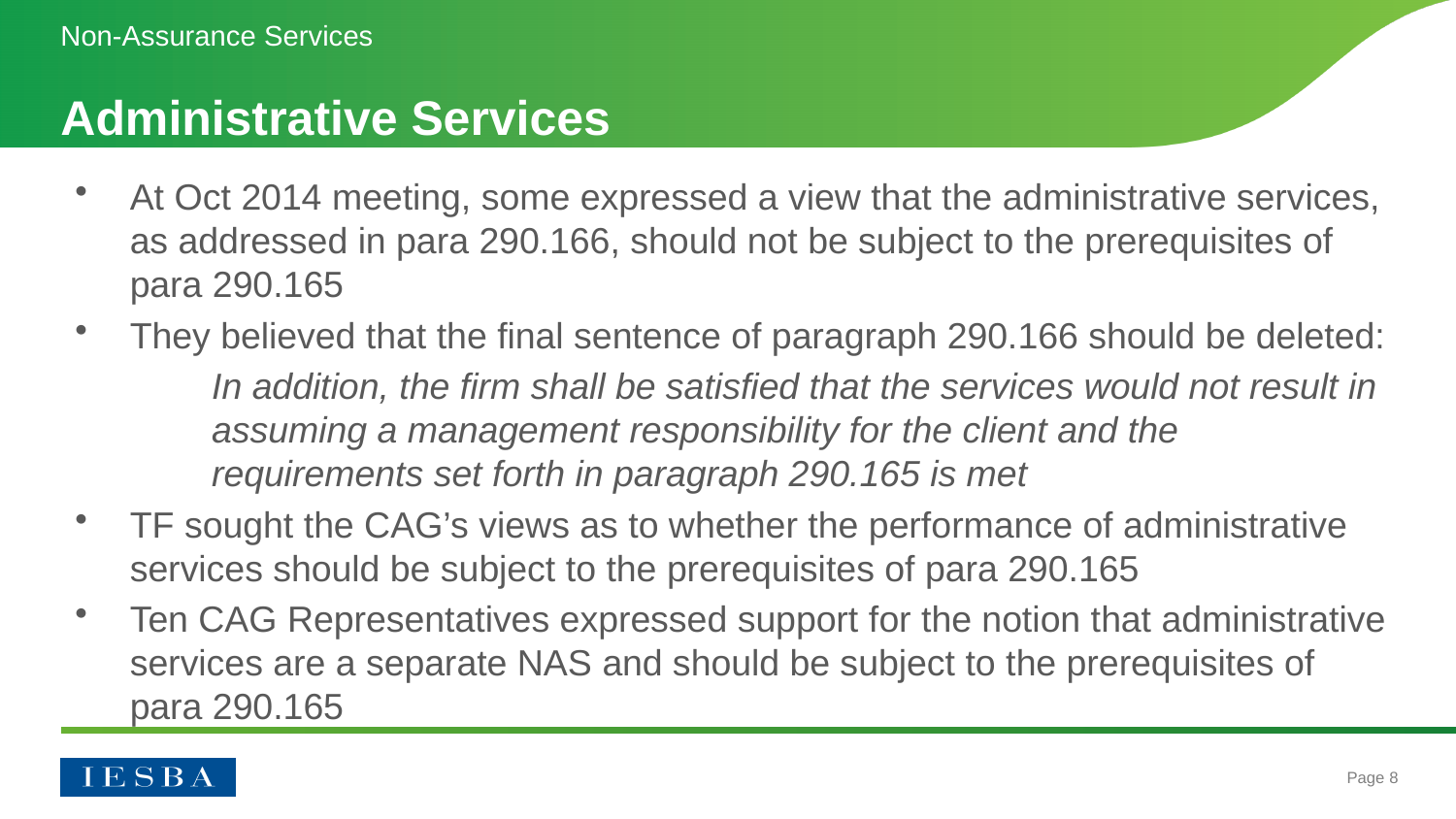

Non-Assurance Services

# Administrative Services
At Oct 2014 meeting, some expressed a view that the administrative services, as addressed in para 290.166, should not be subject to the prerequisites of para 290.165
They believed that the final sentence of paragraph 290.166 should be deleted:
In addition, the firm shall be satisfied that the services would not result in assuming a management responsibility for the client and the requirements set forth in paragraph 290.165 is met
TF sought the CAG’s views as to whether the performance of administrative services should be subject to the prerequisites of para 290.165
Ten CAG Representatives expressed support for the notion that administrative services are a separate NAS and should be subject to the prerequisites of para 290.165